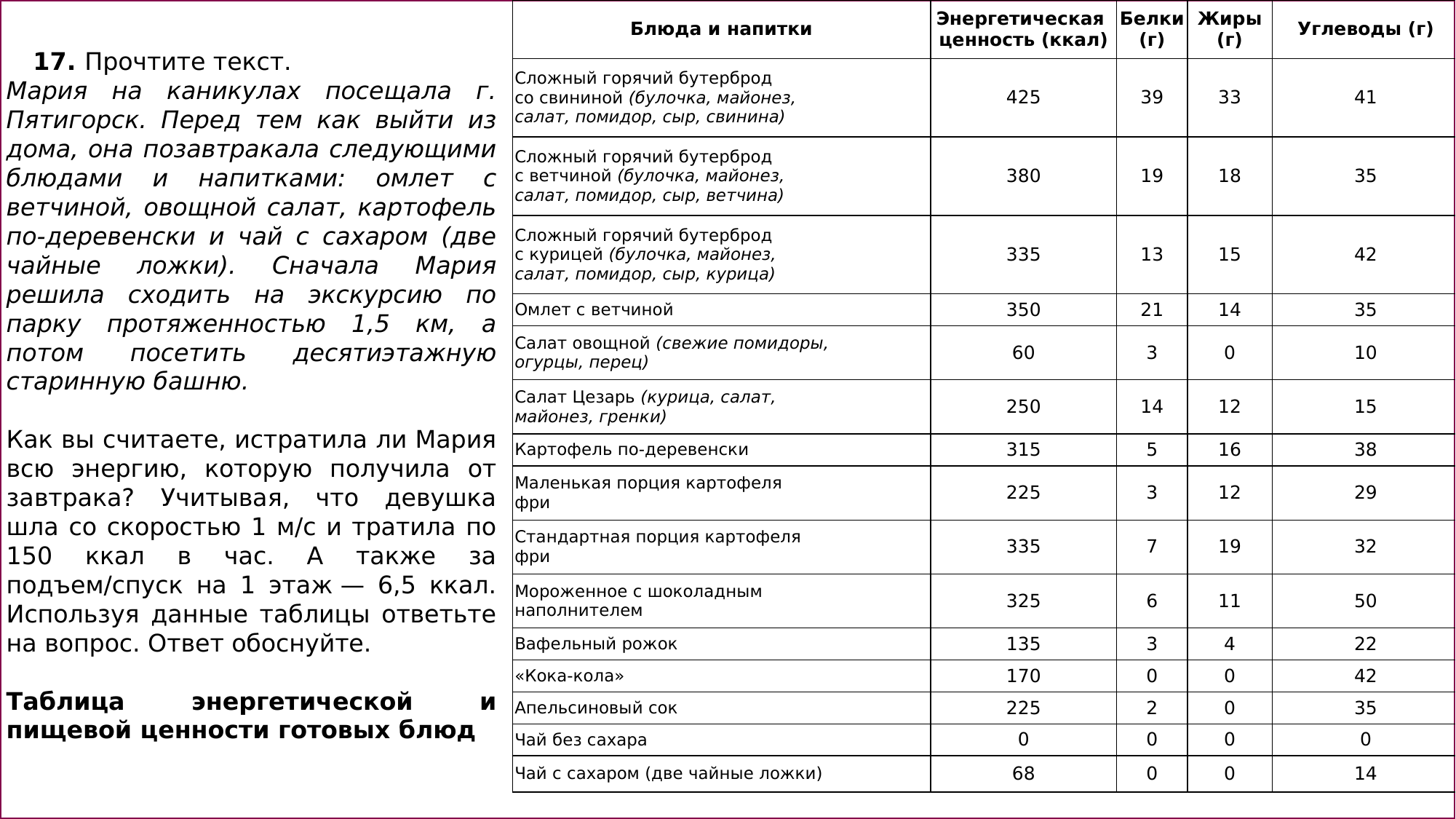

| Блюда и напитки | Энергетическая  ценность (ккал) | Белки (г) | Жиры (г) | Углеводы (г) |
| --- | --- | --- | --- | --- |
| Сложный горячий бутерброд со свининой (булочка, майонез, салат, помидор, сыр, свинина) | 425 | 39 | 33 | 41 |
| Сложный горячий бутерброд с ветчиной (булочка, майонез, салат, помидор, сыр, ветчина) | 380 | 19 | 18 | 35 |
| Сложный горячий бутерброд с курицей (булочка, майонез, салат, помидор, сыр, курица) | 335 | 13 | 15 | 42 |
| Омлет с ветчиной | 350 | 21 | 14 | 35 |
| Салат овощной (свежие помидоры,  огурцы, перец) | 60 | 3 | 0 | 10 |
| Салат Цезарь (курица, салат, майонез, гренки) | 250 | 14 | 12 | 15 |
| Картофель по-деревенски | 315 | 5 | 16 | 38 |
| Маленькая порция картофеля фри | 225 | 3 | 12 | 29 |
| Стандартная порция картофеля  фри | 335 | 7 | 19 | 32 |
| Мороженное с шоколадным  наполнителем | 325 | 6 | 11 | 50 |
| Вафельный рожок | 135 | 3 | 4 | 22 |
| «Кока-кола» | 170 | 0 | 0 | 42 |
| Апельсиновый сок | 225 | 2 | 0 | 35 |
| Чай без сахара | 0 | 0 | 0 | 0 |
| Чай с сахаром (две чайные ложки) | 68 | 0 | 0 | 14 |
17. Прочтите текст.
Мария на каникулах посещала г. Пятигорск. Перед тем как выйти из дома, она позавтракала следующими блюдами и напитками: омлет с ветчиной, овощной салат, картофель по-деревенски и чай с сахаром (две чайные ложки). Сначала Мария решила сходить на экскурсию по парку протяженностью 1,5 км, а потом посетить десятиэтажную старинную башню.

Как вы считаете, истратила ли Мария всю энергию, которую получила от завтрака? Учитывая, что девушка шла со скоростью 1 м/с и тратила по 150 ккал в час. А также за подъем/спуск на 1 этаж — 6,5 ккал. Используя данные таблицы ответьте на вопрос. Ответ обоснуйте.

Таблица энергетической и пищевой ценности готовых блюд